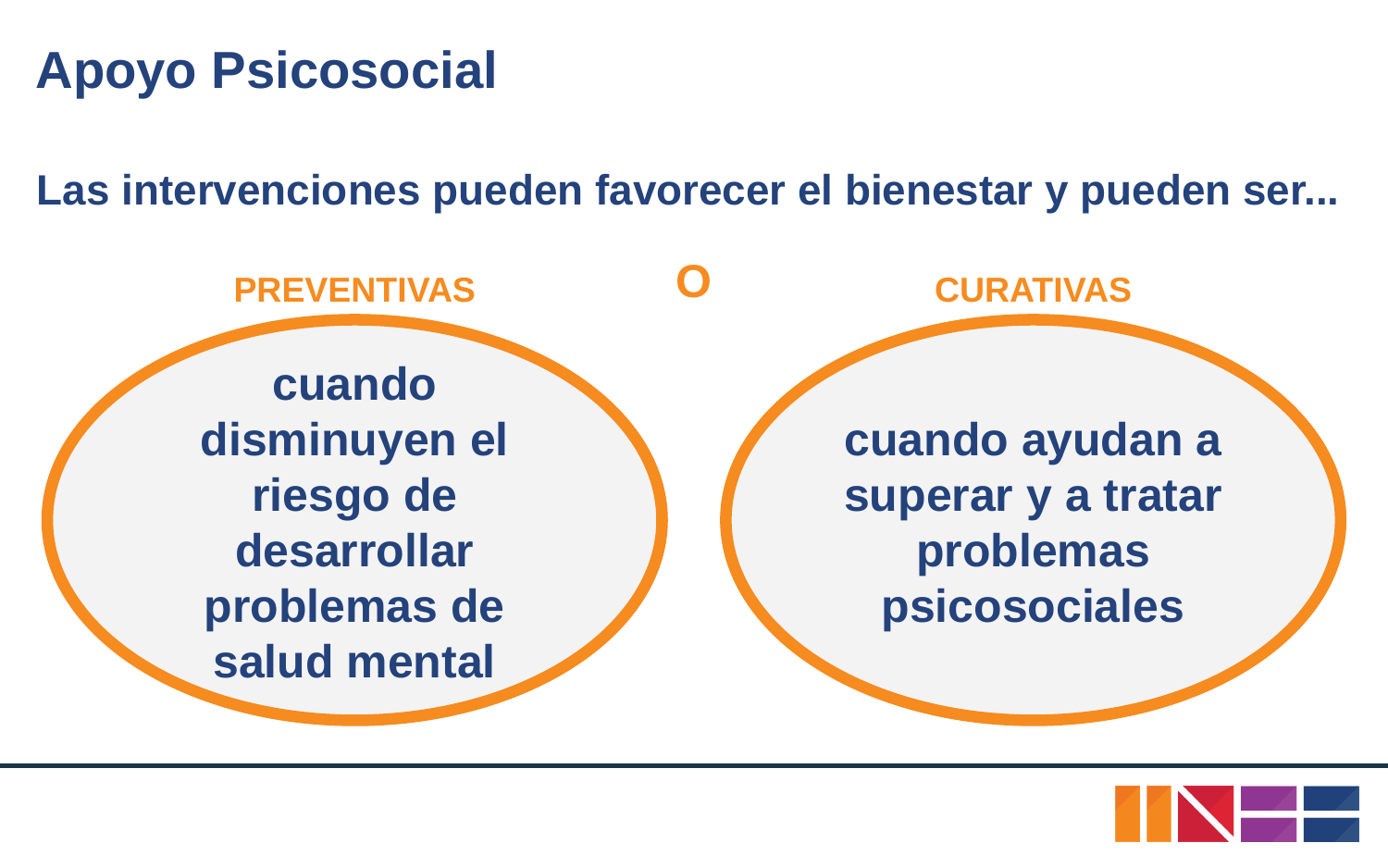

# Apoyo Psicosocial

Las intervenciones pueden favorecer el bienestar y pueden ser...
O
PREVENTIVAS
CURATIVAS
cuando disminuyen el riesgo de desarrollar problemas de salud mental
cuando ayudan a superar y a tratar problemas psicosociales